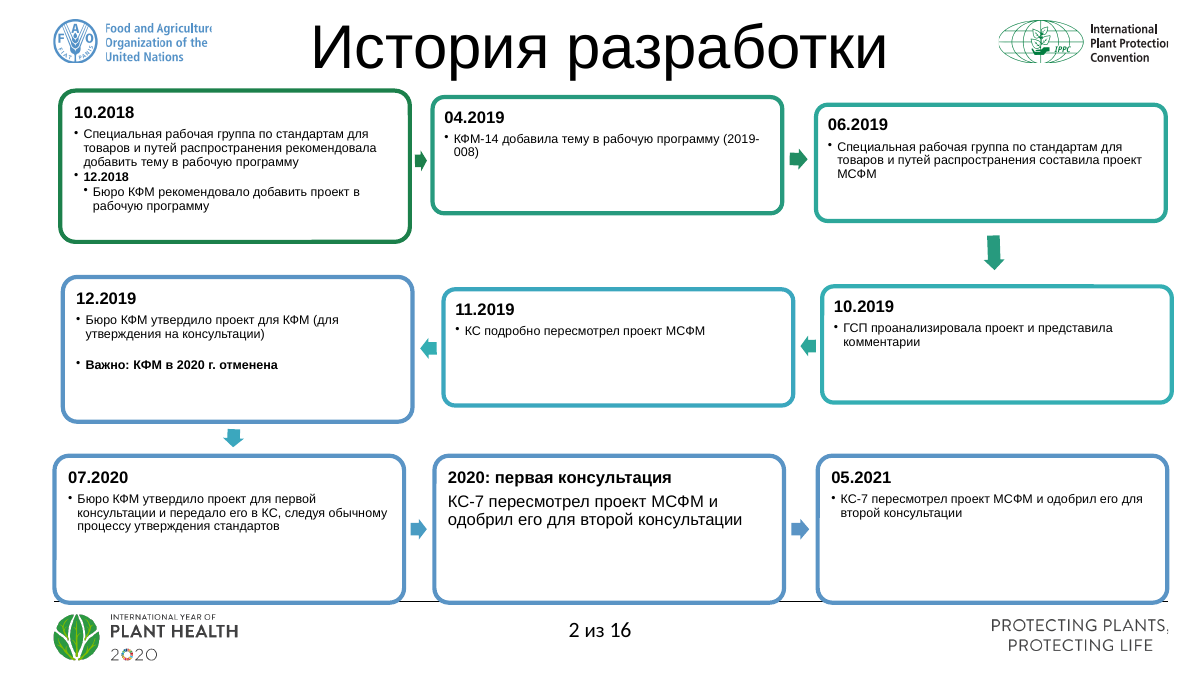

# История разработки
10.2018
Специальная рабочая группа по стандартам для товаров и путей распространения рекомендовала добавить тему в рабочую программу
12.2018
Бюро КФМ рекомендовало добавить проект в рабочую программу

04.2019
КФМ-14 добавила тему в рабочую программу (2019-008)

06.2019
Специальная рабочая группа по стандартам для товаров и путей распространения составила проект МСФМ

10.2019
ГСП проанализировала проект и представила комментарии

11.2019
КС подробно пересмотрел проект МСФМ

12.2019
Бюро КФМ утвердило проект для КФМ (для утверждения на консультации)

Важно: КФМ в 2020 г. отменена

07.2020
Бюро КФМ утвердило проект для первой консультации и передало его в КС, следуя обычному процессу утверждения стандартов

2020: первая консультация
КС-7 пересмотрел проект МСФМ и одобрил его для второй консультации

05.2021
КС-7 пересмотрел проект МСФМ и одобрил его для второй консультации
2 из 16